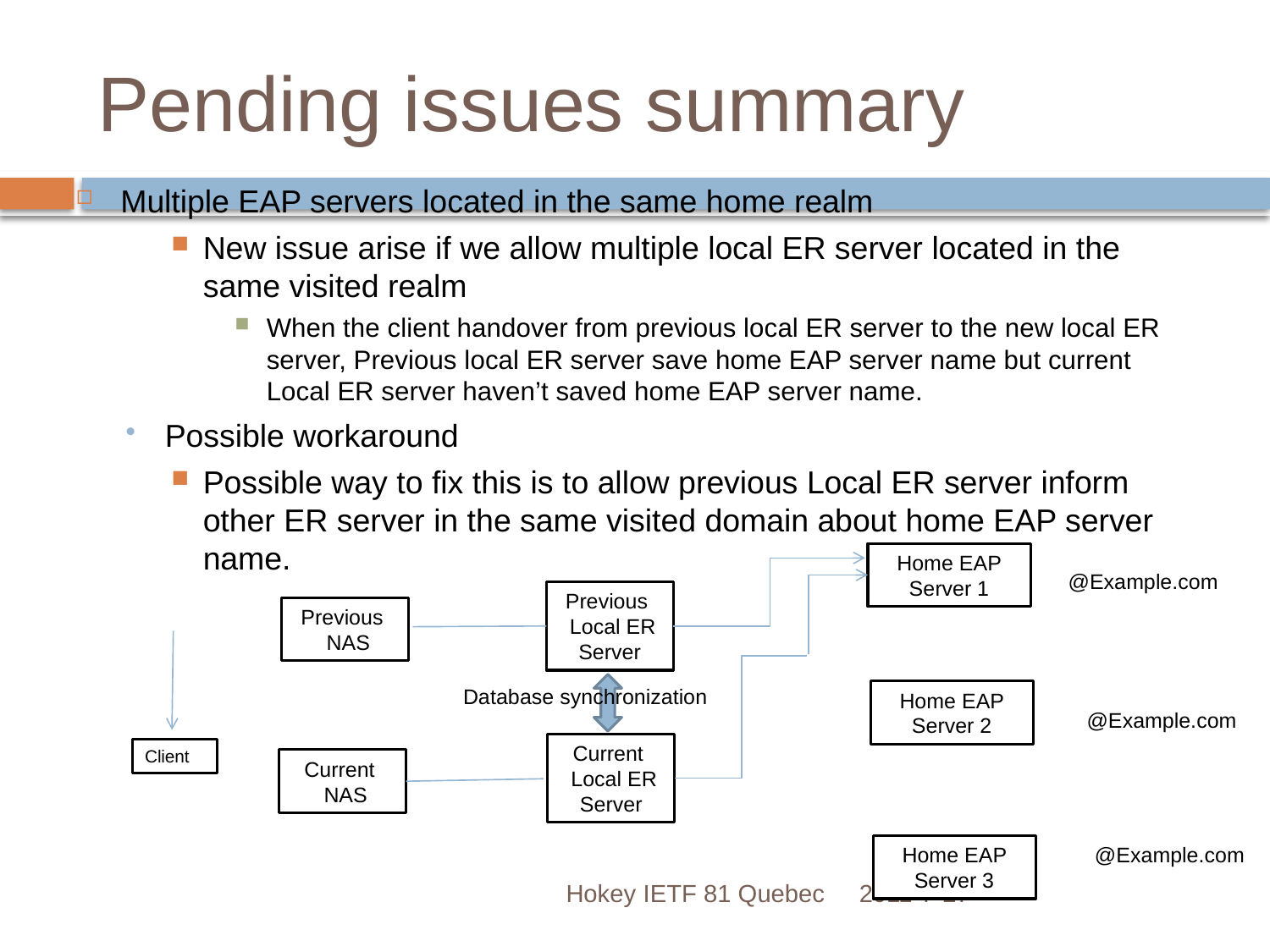

# Pending issues summary
Multiple EAP servers located in the same home realm
New issue arise if we allow multiple local ER server located in the same visited realm
When the client handover from previous local ER server to the new local ER server, Previous local ER server save home EAP server name but current Local ER server haven’t saved home EAP server name.
Possible workaround
Possible way to fix this is to allow previous Local ER server inform other ER server in the same visited domain about home EAP server name.

Home EAP Server 1
@Example.com
Previous
 Local ER Server
Previous
 NAS

Database synchronization
Home EAP Server 2
@Example.com
Current
 Local ER Server
Client
Current
 NAS
Home EAP Server 3
@Example.com
Hokey IETF 81 Quebec
2011-7-27